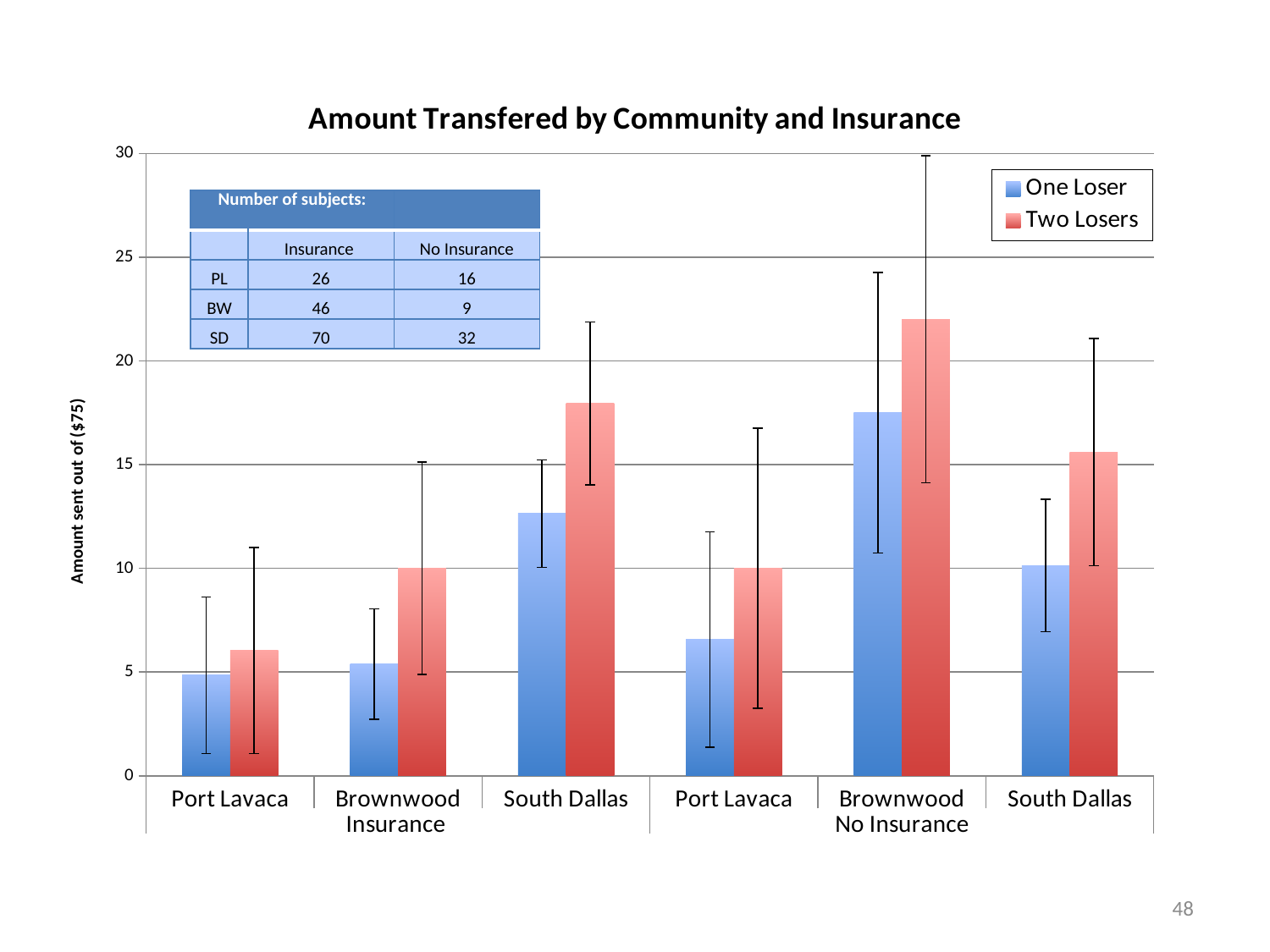

### Chart: Amount Transfered by Community and Insurance

| Category | One Loser  | Two Losers |
|---|---|---|
| Port Lavaca | 4.846153846153846 | 6.038461538461538 |
| Brownwood | 5.3804347826087 | 10.0 |
| South Dallas | 12.64285714285714 | 17.95454545454545 |
| Port Lavaca | 6.562499999999996 | 10.0 |
| Brownwood | 17.5 | 22.0 |
| South Dallas | 10.13333333333333 | 15.6 |
| Number of subjects: |  |  |
| --- | --- | --- |
|  | Insurance | No Insurance |
| PL | 26 | 16 |
| BW | 46 | 9 |
| SD | 70 | 32 |
48